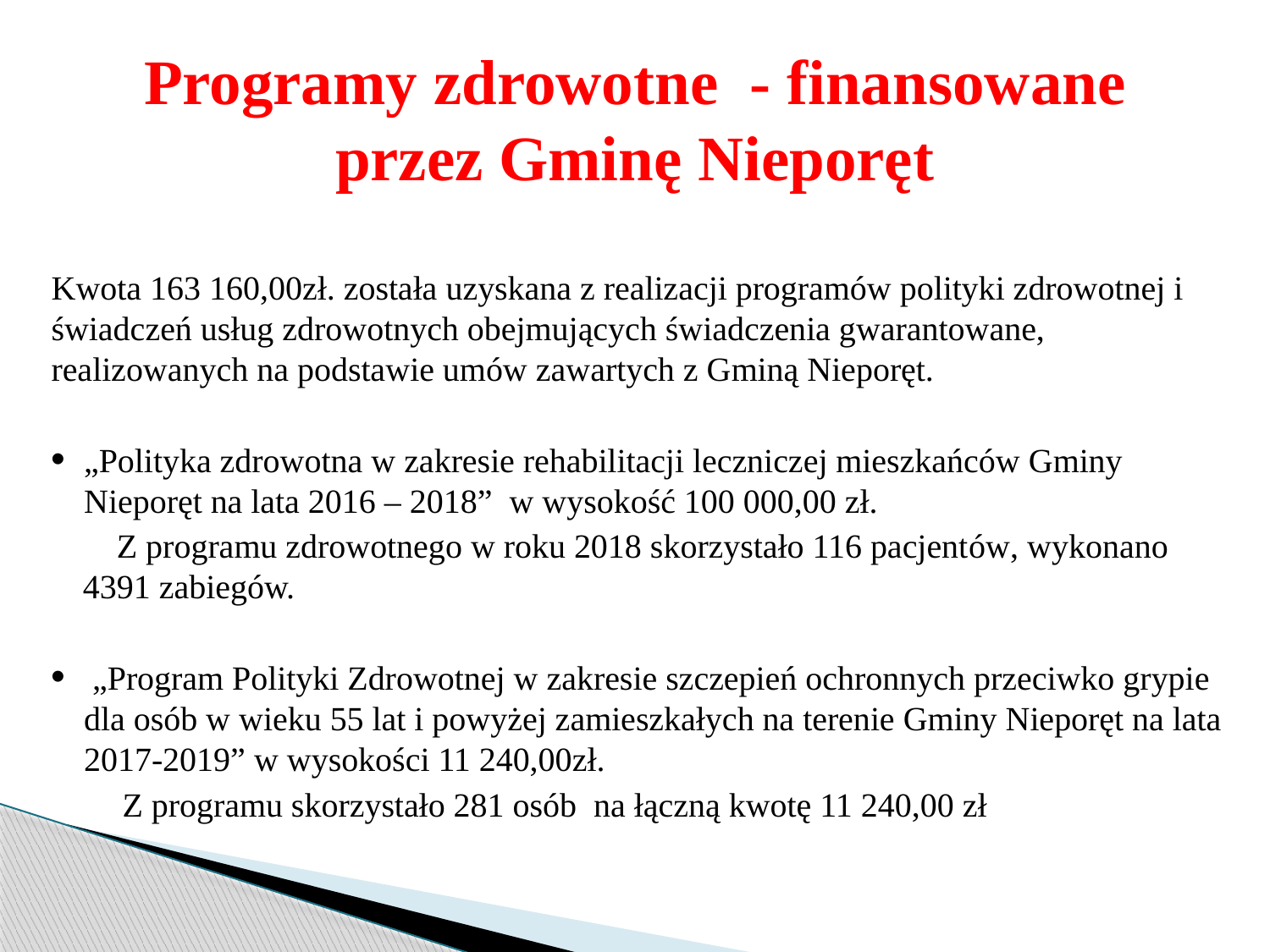

# Programy zdrowotne  - finansowane przez Gminę Nieporęt

Kwota 163 160,00zł. została uzyskana z realizacji programów polityki zdrowotnej i świadczeń usług zdrowotnych obejmujących świadczenia gwarantowane, realizowanych na podstawie umów zawartych z Gminą Nieporęt.

„Polityka zdrowotna w zakresie rehabilitacji leczniczej mieszkańców Gminy Nieporęt na lata 2016 – 2018”  w wysokość 100 000,00 zł.
Z programu zdrowotnego w roku 2018 skorzystało 116 pacjentów, wykonano 4391 zabiegów.

 „Program Polityki Zdrowotnej w zakresie szczepień ochronnych przeciwko grypie dla osób w wieku 55 lat i powyżej zamieszkałych na terenie Gminy Nieporęt na lata 2017-2019” w wysokości 11 240,00zł.
  Z programu skorzystało 281 osób  na łączną kwotę 11 240,00 zł